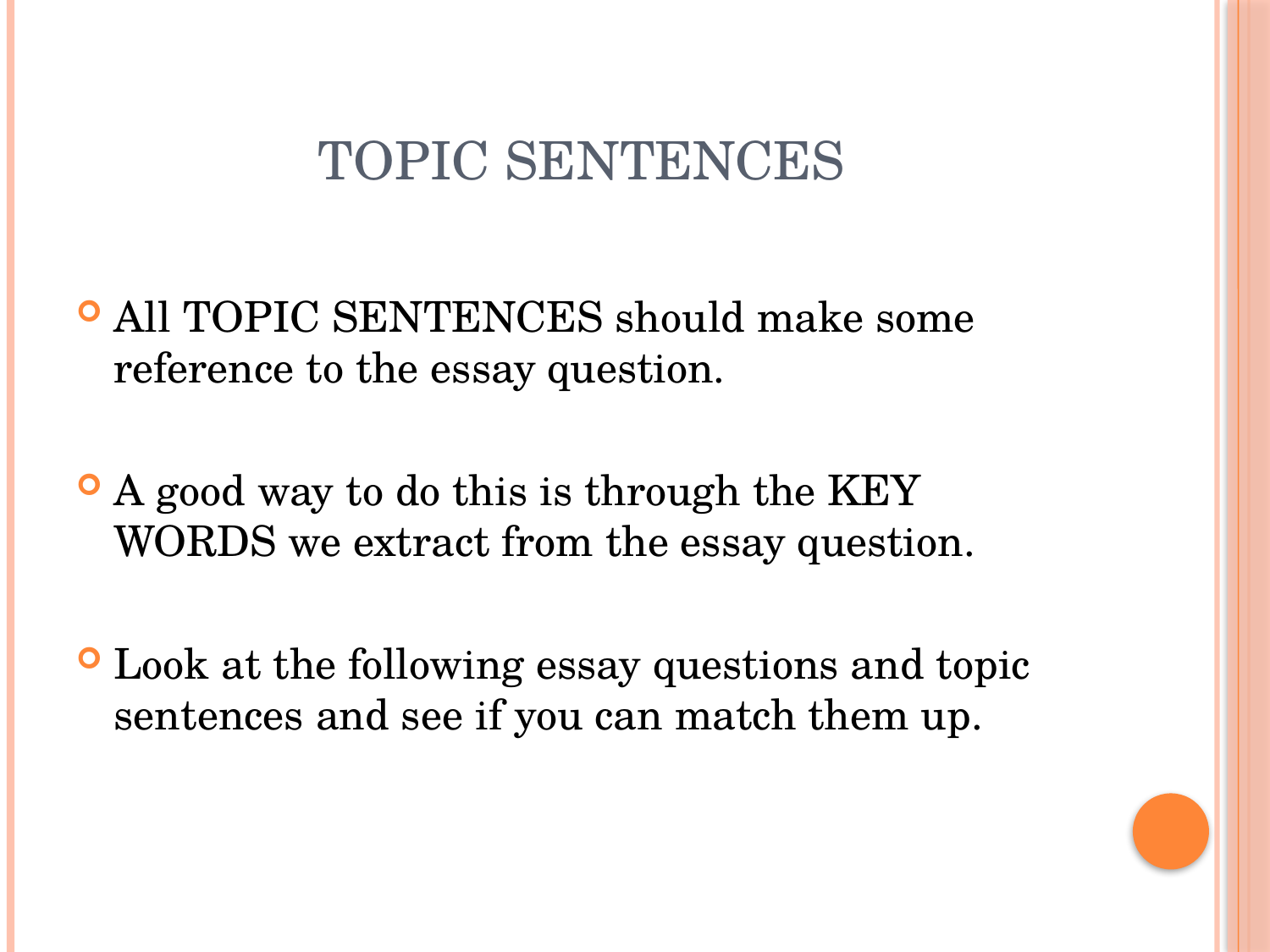

# Topic Sentences

All TOPIC SENTENCES should make some reference to the essay question.

A good way to do this is through the KEY WORDS we extract from the essay question.

Look at the following essay questions and topic sentences and see if you can match them up.